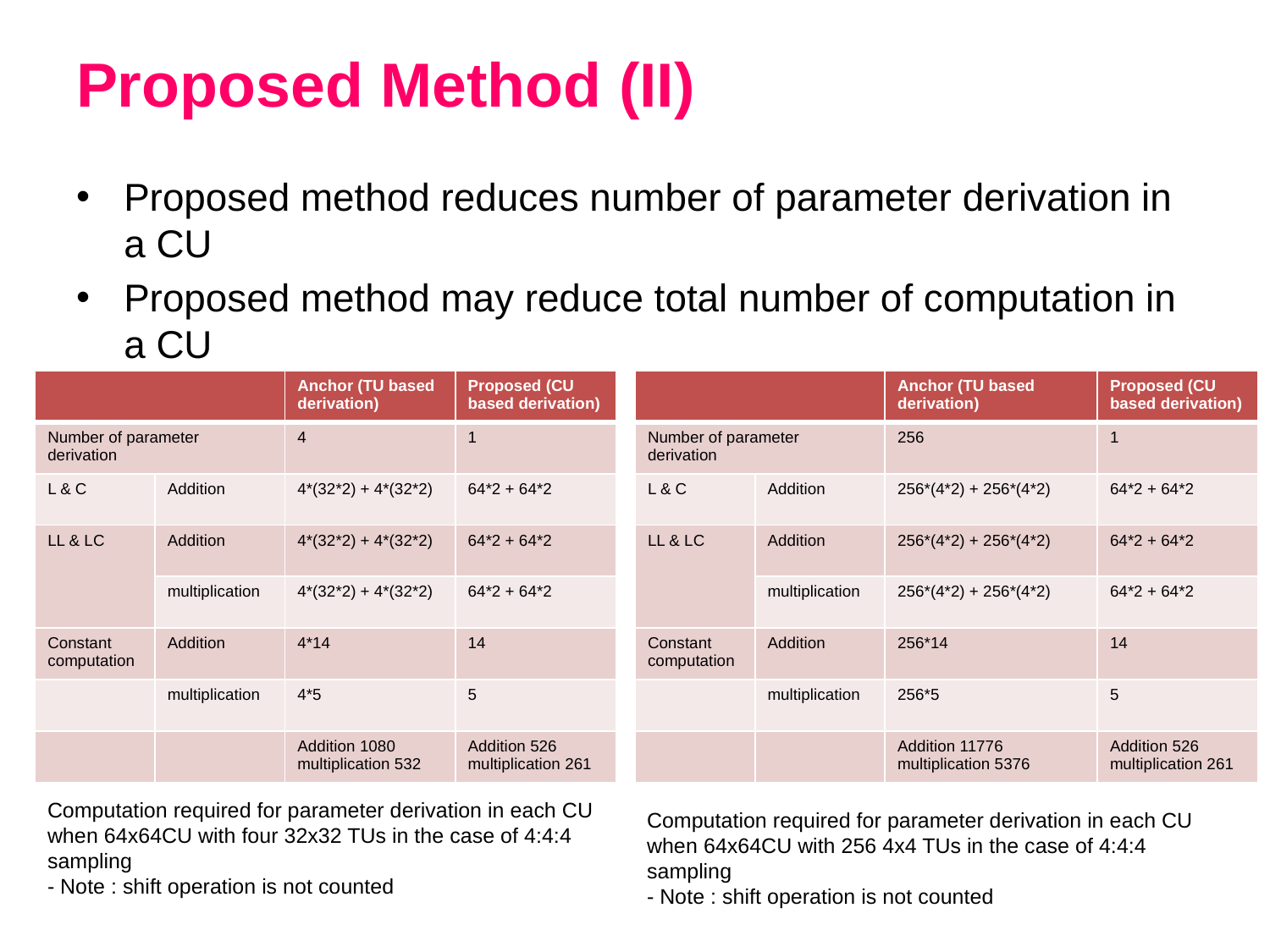

# Proposed Method (II)
Proposed method reduces number of parameter derivation in a CU
Proposed method may reduce total number of computation in a CU
|  |  | Anchor (TU based derivation) | Proposed (CU based derivation) |
| --- | --- | --- | --- |
| Number of parameter derivation |  | 4 | 1 |
| L & C | Addition | 4\*(32\*2) + 4\*(32\*2) | 64\*2 + 64\*2 |
| LL & LC | Addition | 4\*(32\*2) + 4\*(32\*2) | 64\*2 + 64\*2 |
|  | multiplication | 4\*(32\*2) + 4\*(32\*2) | 64\*2 + 64\*2 |
| Constant computation | Addition | 4\*14 | 14 |
|  | multiplication | 4\*5 | 5 |
|  |  | Addition 1080 multiplication 532 | Addition 526 multiplication 261 |
|  |  | Anchor (TU based derivation) | Proposed (CU based derivation) |
| --- | --- | --- | --- |
| Number of parameter derivation |  | 256 | 1 |
| L & C | Addition | 256\*(4\*2) + 256\*(4\*2) | 64\*2 + 64\*2 |
| LL & LC | Addition | 256\*(4\*2) + 256\*(4\*2) | 64\*2 + 64\*2 |
|  | multiplication | 256\*(4\*2) + 256\*(4\*2) | 64\*2 + 64\*2 |
| Constant computation | Addition | 256\*14 | 14 |
|  | multiplication | 256\*5 | 5 |
|  |  | Addition 11776 multiplication 5376 | Addition 526 multiplication 261 |
Computation required for parameter derivation in each CU when 64x64CU with four 32x32 TUs in the case of 4:4:4 sampling
- Note : shift operation is not counted
Computation required for parameter derivation in each CU when 64x64CU with 256 4x4 TUs in the case of 4:4:4 sampling
- Note : shift operation is not counted